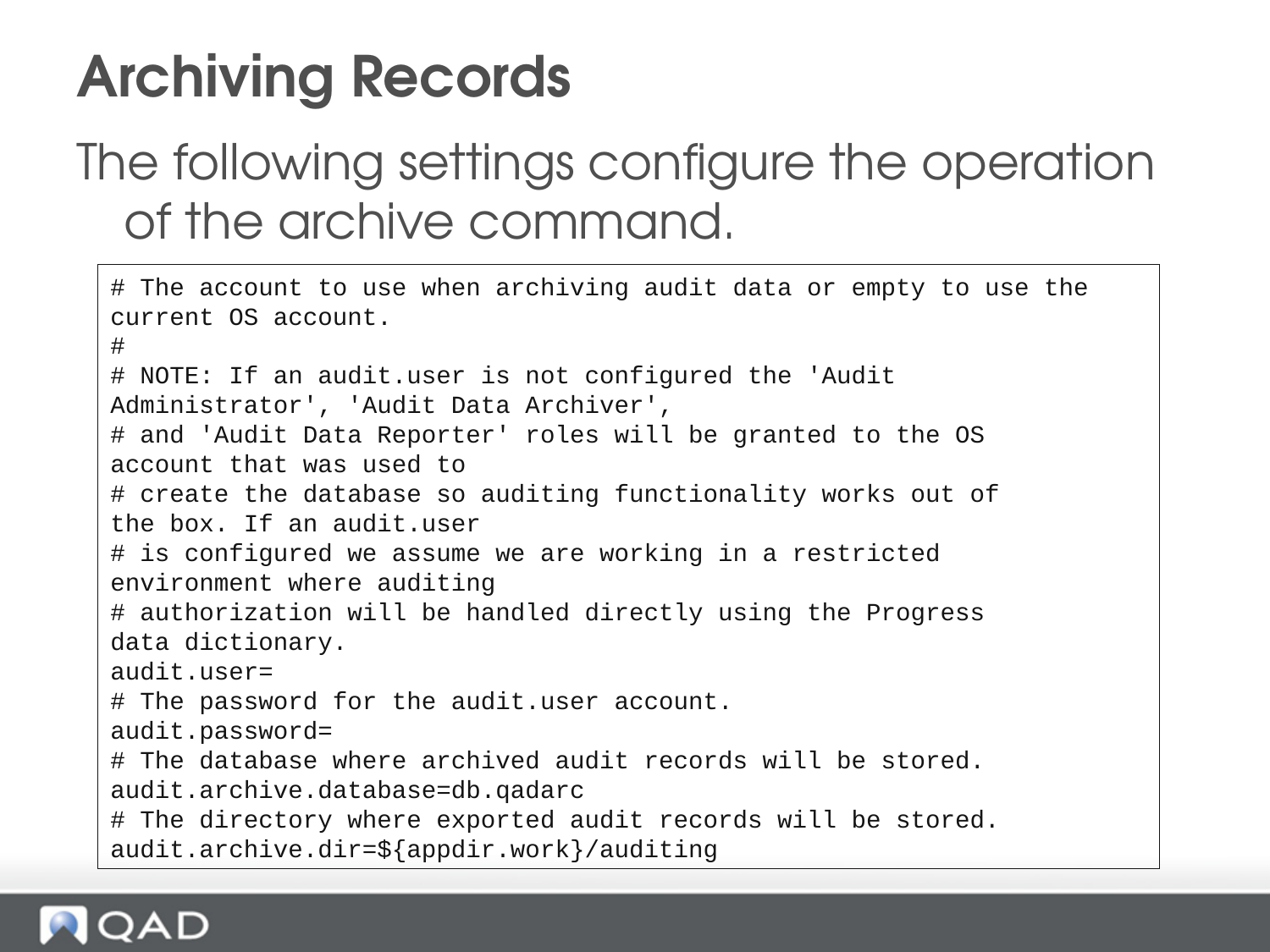

# Archiving Records
The following settings configure the operation of the archive command.
# The account to use when archiving audit data or empty to use the
current OS account.
#
# NOTE: If an audit.user is not configured the 'Audit
Administrator', 'Audit Data Archiver',
# and 'Audit Data Reporter' roles will be granted to the OS
account that was used to
# create the database so auditing functionality works out of
the box. If an audit.user
# is configured we assume we are working in a restricted
environment where auditing
# authorization will be handled directly using the Progress
data dictionary.
audit.user=
# The password for the audit.user account.
audit.password=
# The database where archived audit records will be stored.
audit.archive.database=db.qadarc
# The directory where exported audit records will be stored.
audit.archive.dir=${appdir.work}/auditing